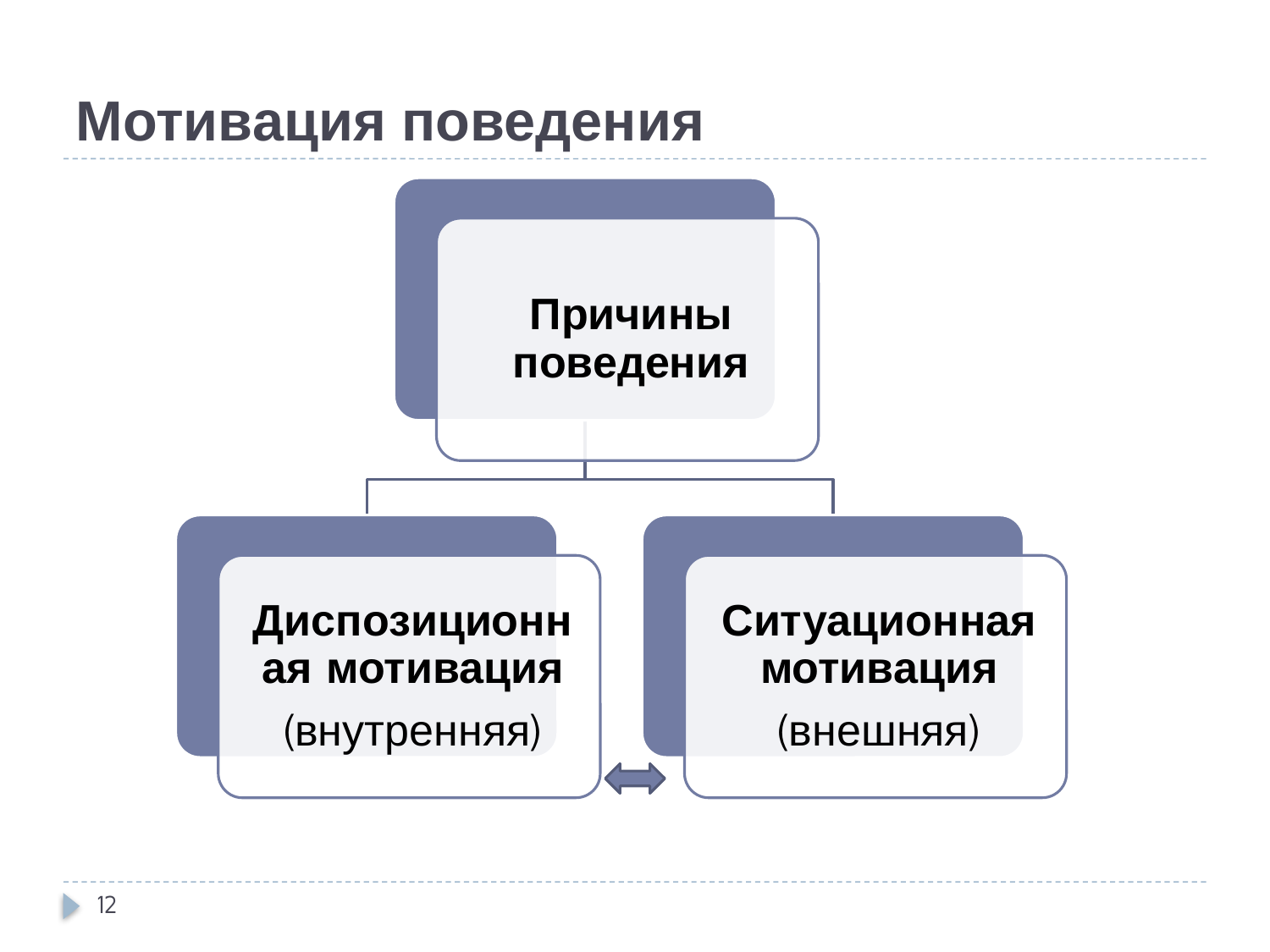

# Мотивация поведения
Причины поведения
Диспозиционная мотивация
(внутренняя)
Ситуационная мотивация
(внешняя)

12